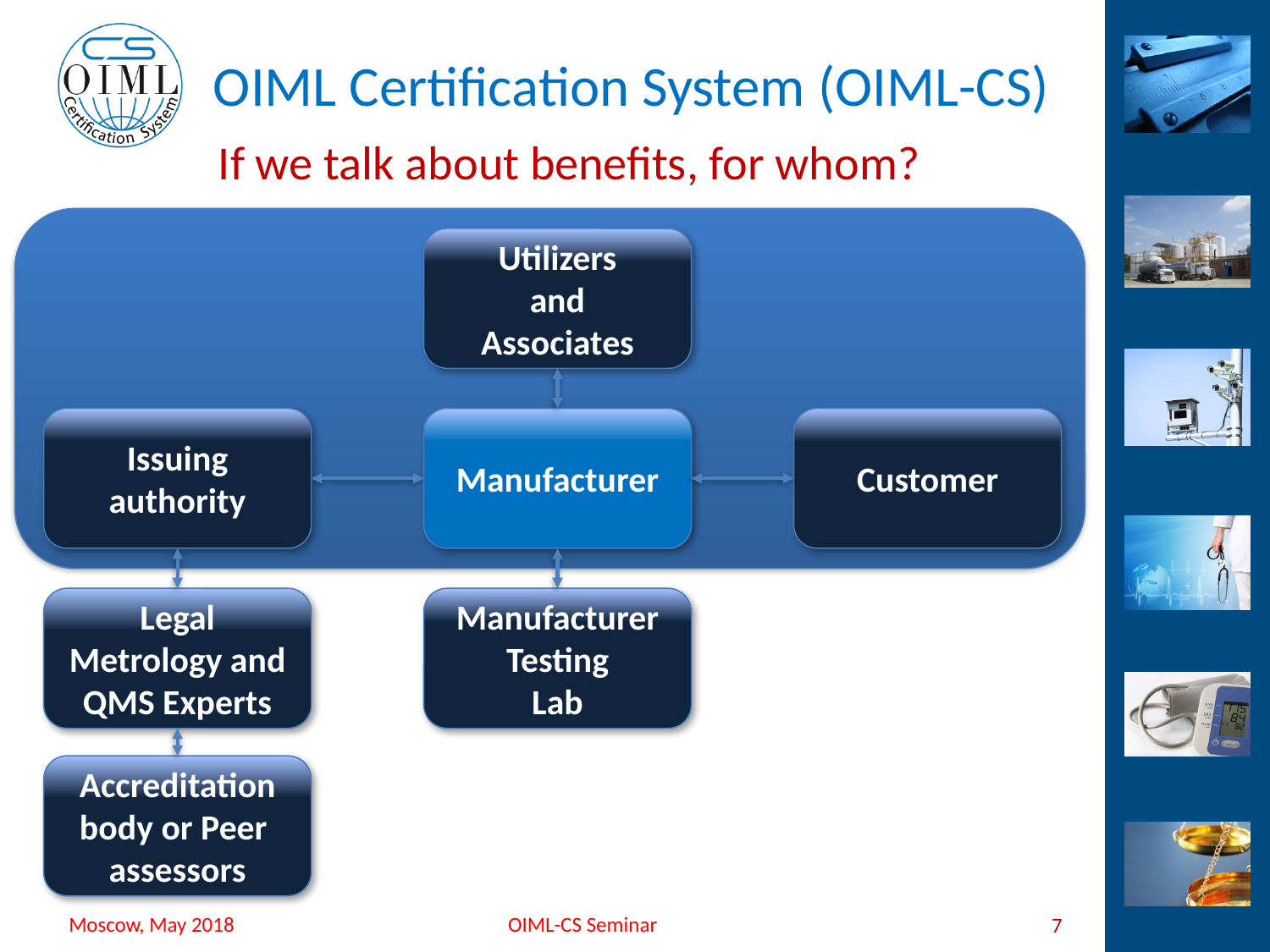

# If we talk about benefits, for whom?

Utilizers
and
Associates
Issuing authority
Manufacturer
Customer
Legal Metrology and
QMS Experts
Manufacturer
Testing
Lab
Accreditation
body or Peer
assessors
7